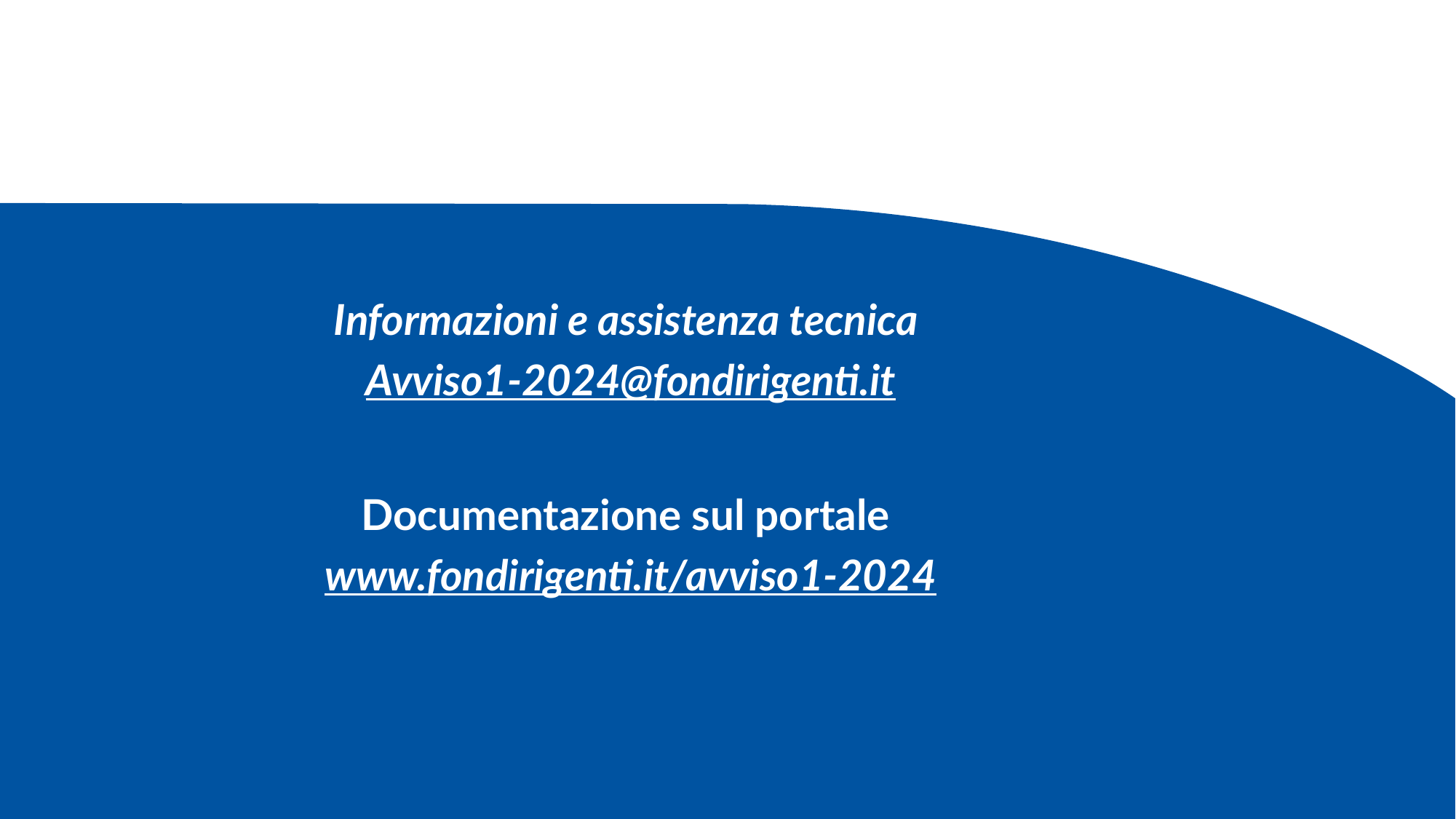

Informazioni e assistenza tecnica
Avviso1-2024@fondirigenti.it

Documentazione sul portale
www.fondirigenti.it/avviso1-2024

2 maggio 2024
5